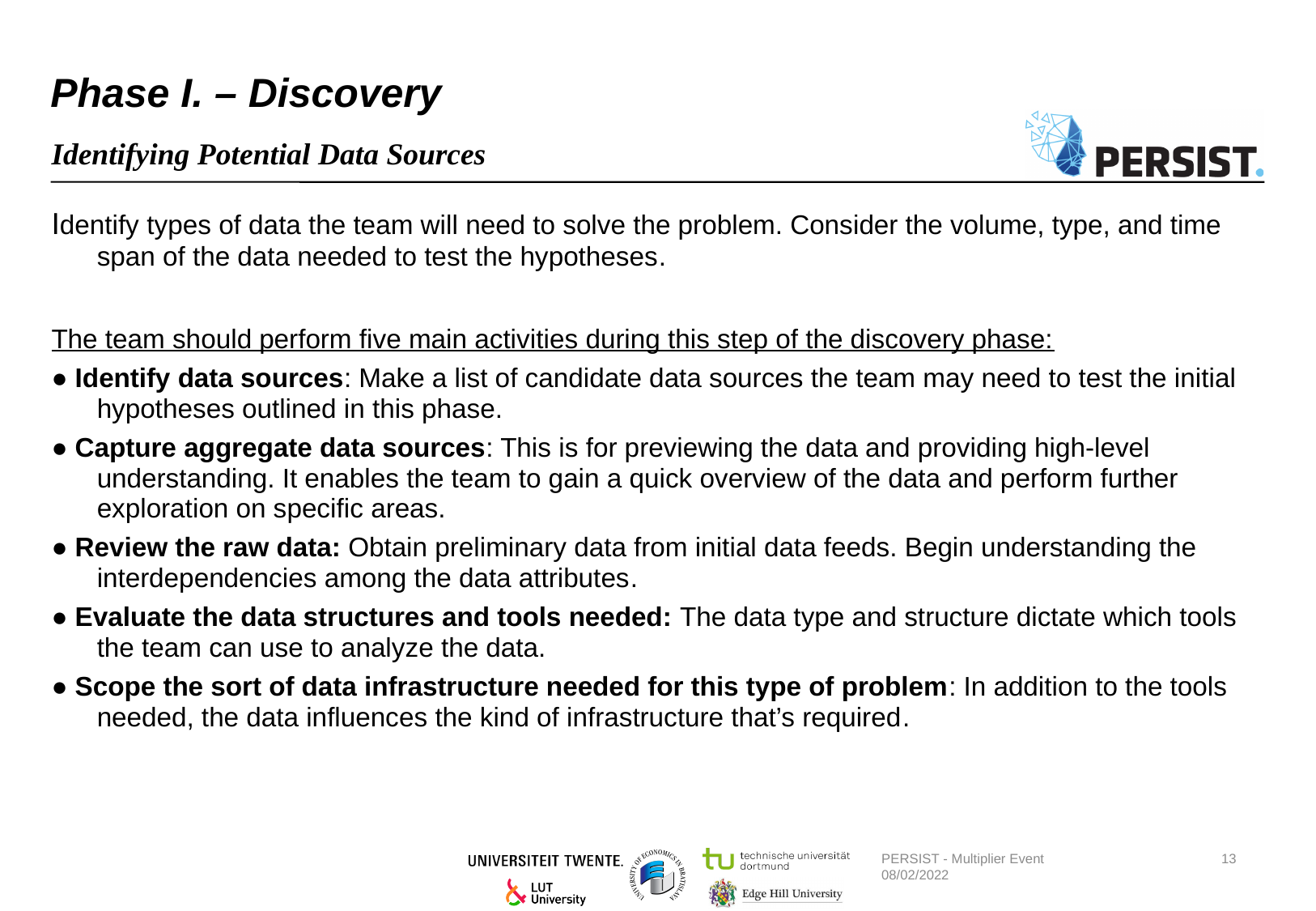

# Phase I. – Discovery
Identifying Potential Data Sources
Identify types of data the team will need to solve the problem. Consider the volume, type, and time span of the data needed to test the hypotheses.

The team should perform five main activities during this step of the discovery phase:
● Identify data sources: Make a list of candidate data sources the team may need to test the initial hypotheses outlined in this phase.
● Capture aggregate data sources: This is for previewing the data and providing high-level understanding. It enables the team to gain a quick overview of the data and perform further exploration on specific areas.
● Review the raw data: Obtain preliminary data from initial data feeds. Begin understanding the interdependencies among the data attributes.
● Evaluate the data structures and tools needed: The data type and structure dictate which tools the team can use to analyze the data.
● Scope the sort of data infrastructure needed for this type of problem: In addition to the tools needed, the data influences the kind of infrastructure that’s required.